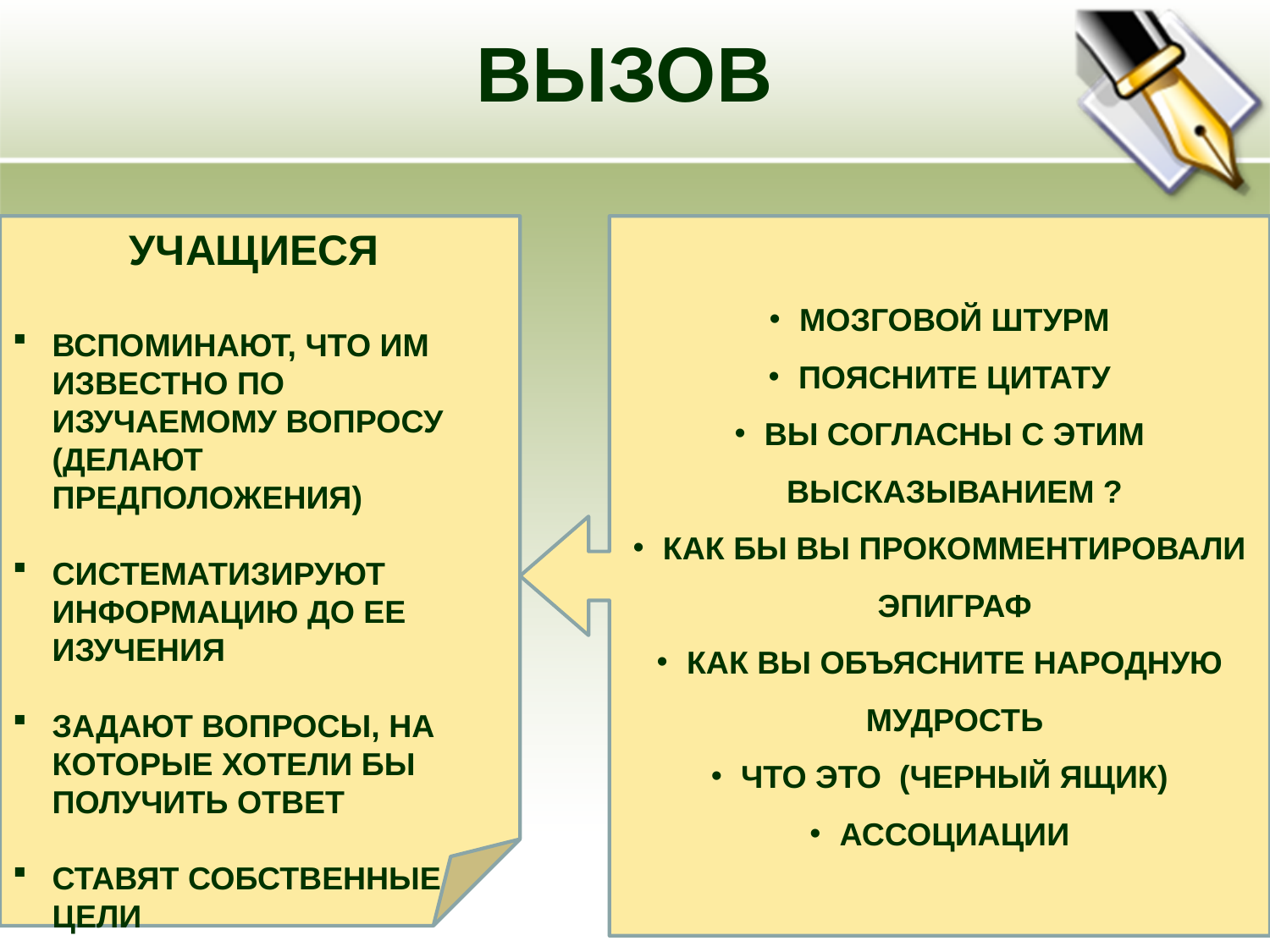

# ВЫЗОВ

УЧАЩИЕСЯ

ВСПОМИНАЮТ, ЧТО ИМ ИЗВЕСТНО ПО ИЗУЧАЕМОМУ ВОПРОСУ (ДЕЛАЮТ ПРЕДПОЛОЖЕНИЯ)

СИСТЕМАТИЗИРУЮТ ИНФОРМАЦИЮ ДО ЕЕ ИЗУЧЕНИЯ

ЗАДАЮТ ВОПРОСЫ, НА КОТОРЫЕ ХОТЕЛИ БЫ ПОЛУЧИТЬ ОТВЕТ

СТАВЯТ СОБСТВЕННЫЕ ЦЕЛИ

МОЗГОВОЙ ШТУРМ
ПОЯСНИТЕ ЦИТАТУ
ВЫ СОГЛАСНЫ С ЭТИМ ВЫСКАЗЫВАНИЕМ ?
КАК БЫ ВЫ ПРОКОММЕНТИРОВАЛИ ЭПИГРАФ
КАК ВЫ ОБЪЯСНИТЕ НАРОДНУЮ МУДРОСТЬ
ЧТО ЭТО  (ЧЕРНЫЙ ЯЩИК)
АССОЦИАЦИИ